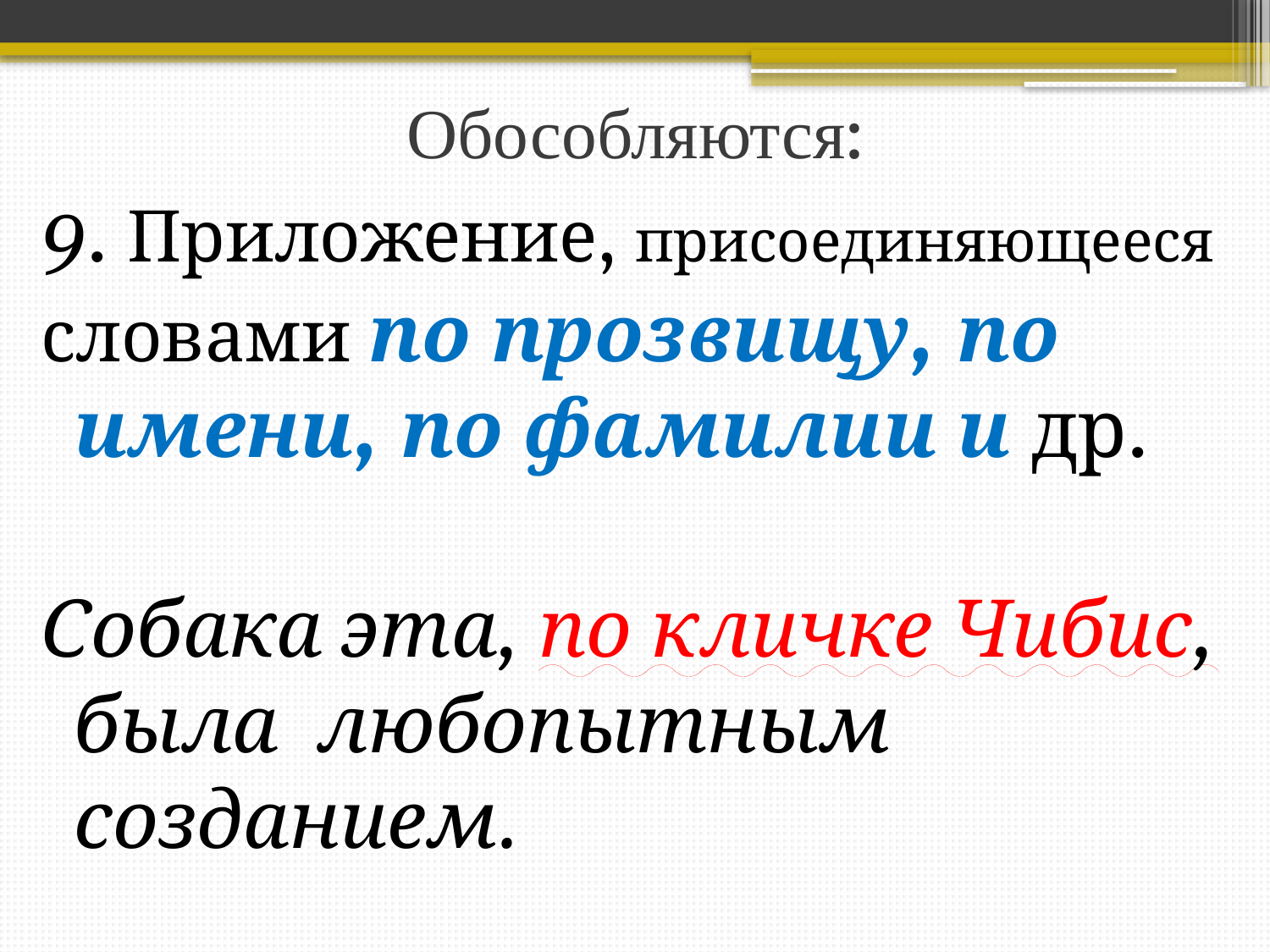

# Обособляются:
9. Приложение, присоединяющееся
словами по прозвищу, по имени, по фамилии и др.

Собака эта, по кличке Чибис, была  любопытным созданием.